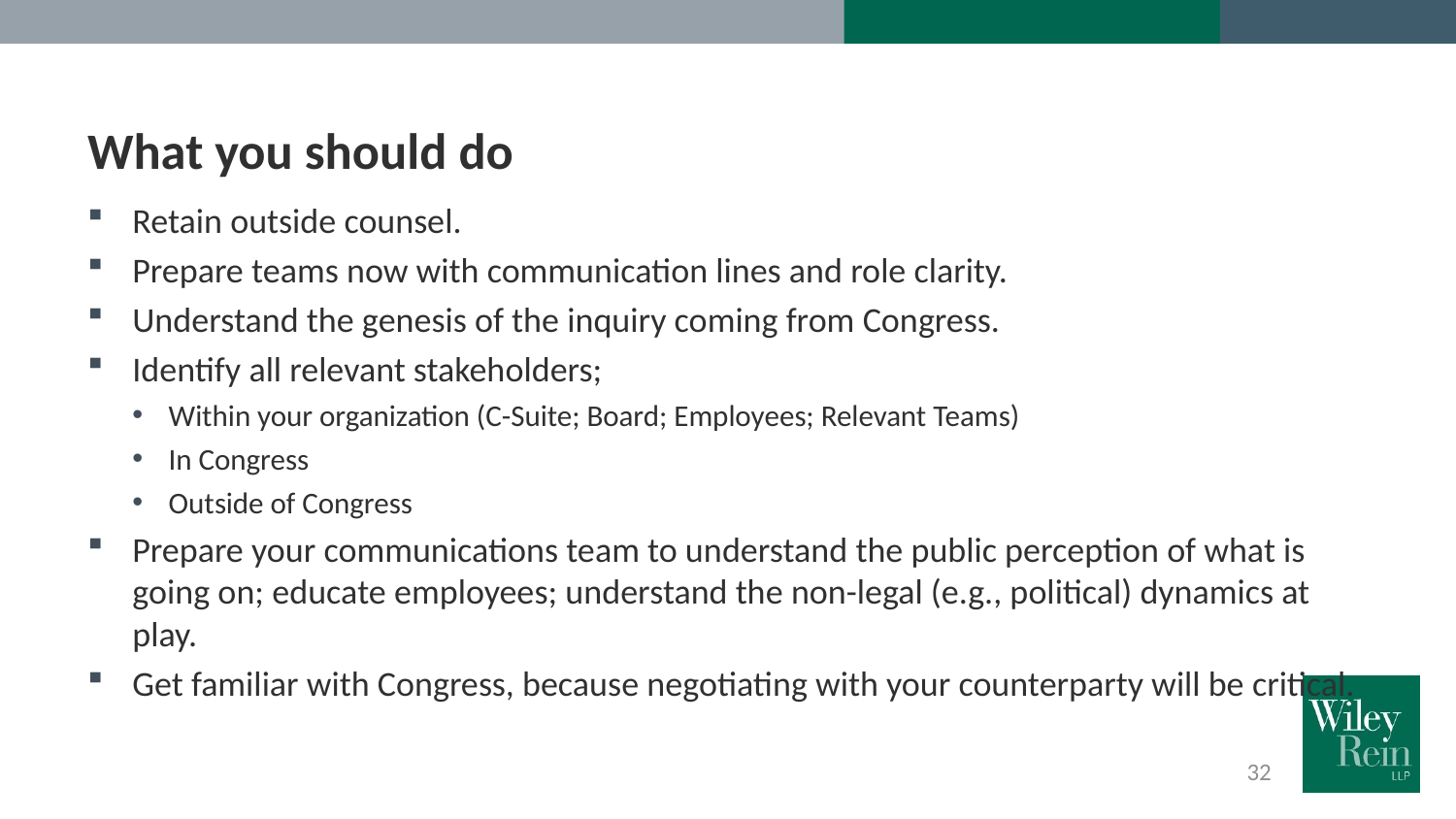

# What you should do
Retain outside counsel.
Prepare teams now with communication lines and role clarity.
Understand the genesis of the inquiry coming from Congress.
Identify all relevant stakeholders;
Within your organization (C-Suite; Board; Employees; Relevant Teams)
In Congress
Outside of Congress
Prepare your communications team to understand the public perception of what is going on; educate employees; understand the non-legal (e.g., political) dynamics at play.
Get familiar with Congress, because negotiating with your counterparty will be critical.

32